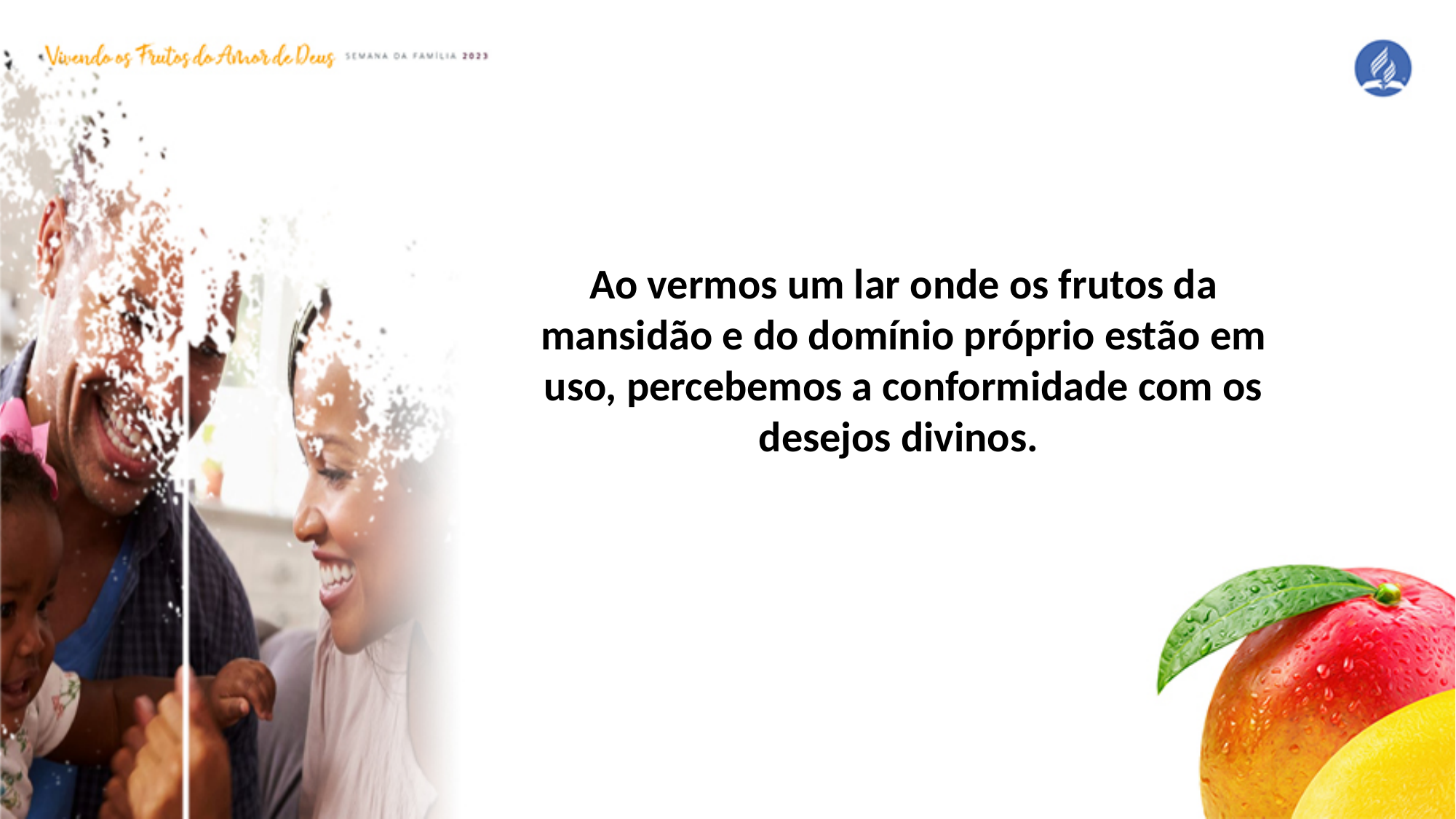

Ao vermos um lar onde os frutos da mansidão e do domínio próprio estão em uso, percebemos a conformidade com os desejos divinos.